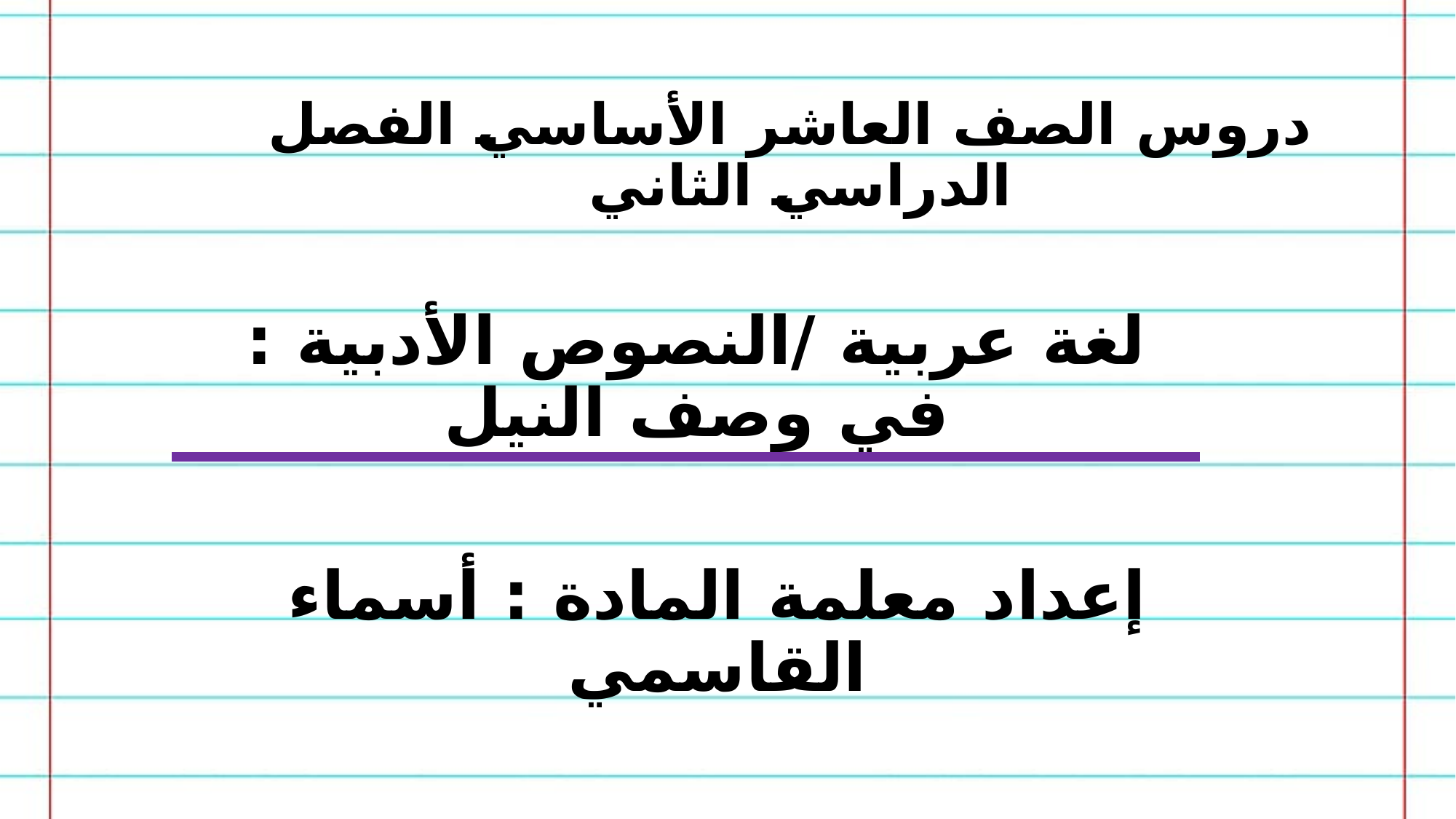

دروس الصف العاشر الأساسي الفصل الدراسي الثاني
لغة عربية /النصوص الأدبية : في وصف النيل
إعداد معلمة المادة : أسماء القاسمي